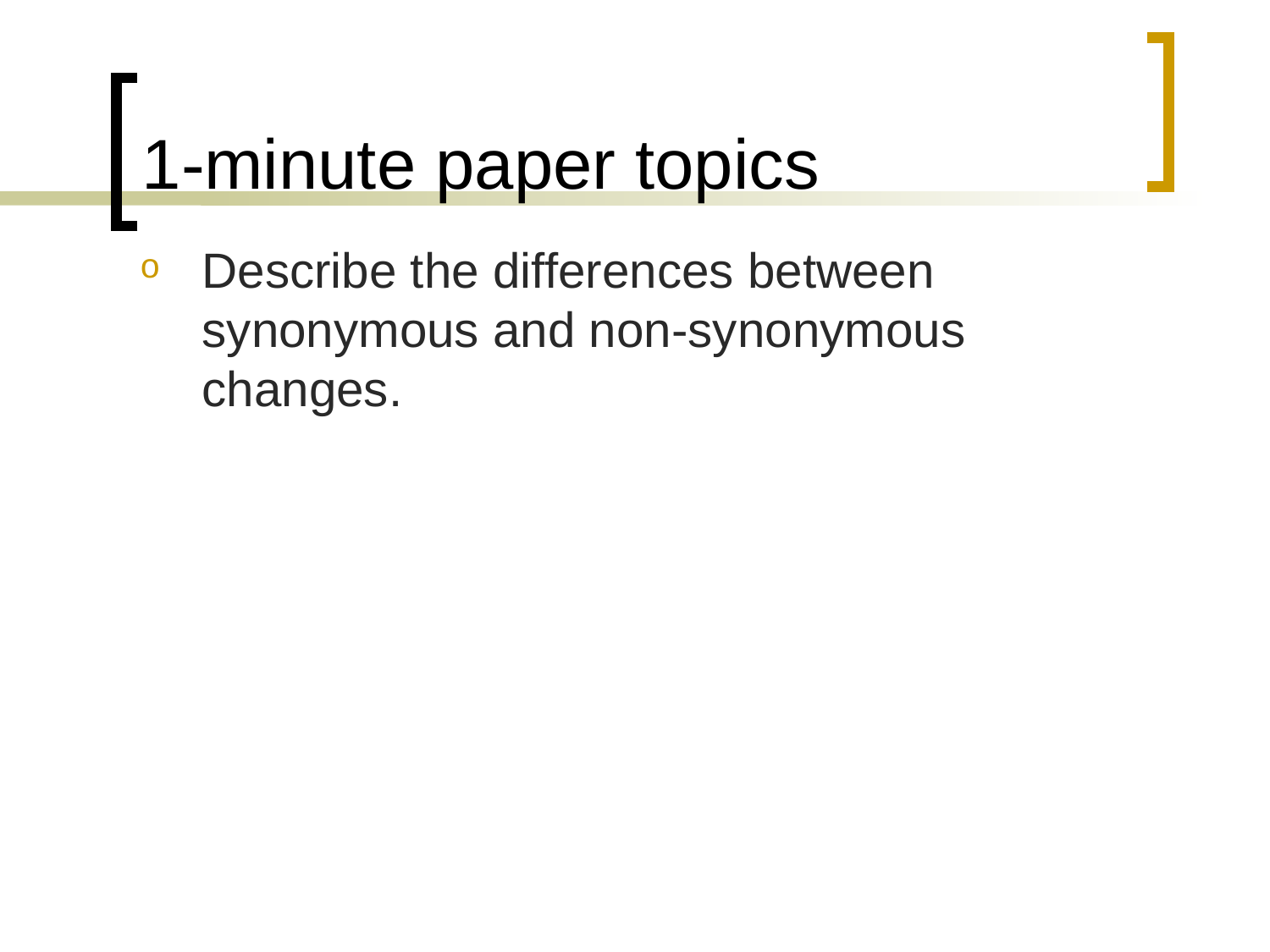

# 1-minute paper topics
Describe the differences between synonymous and non-synonymous changes.